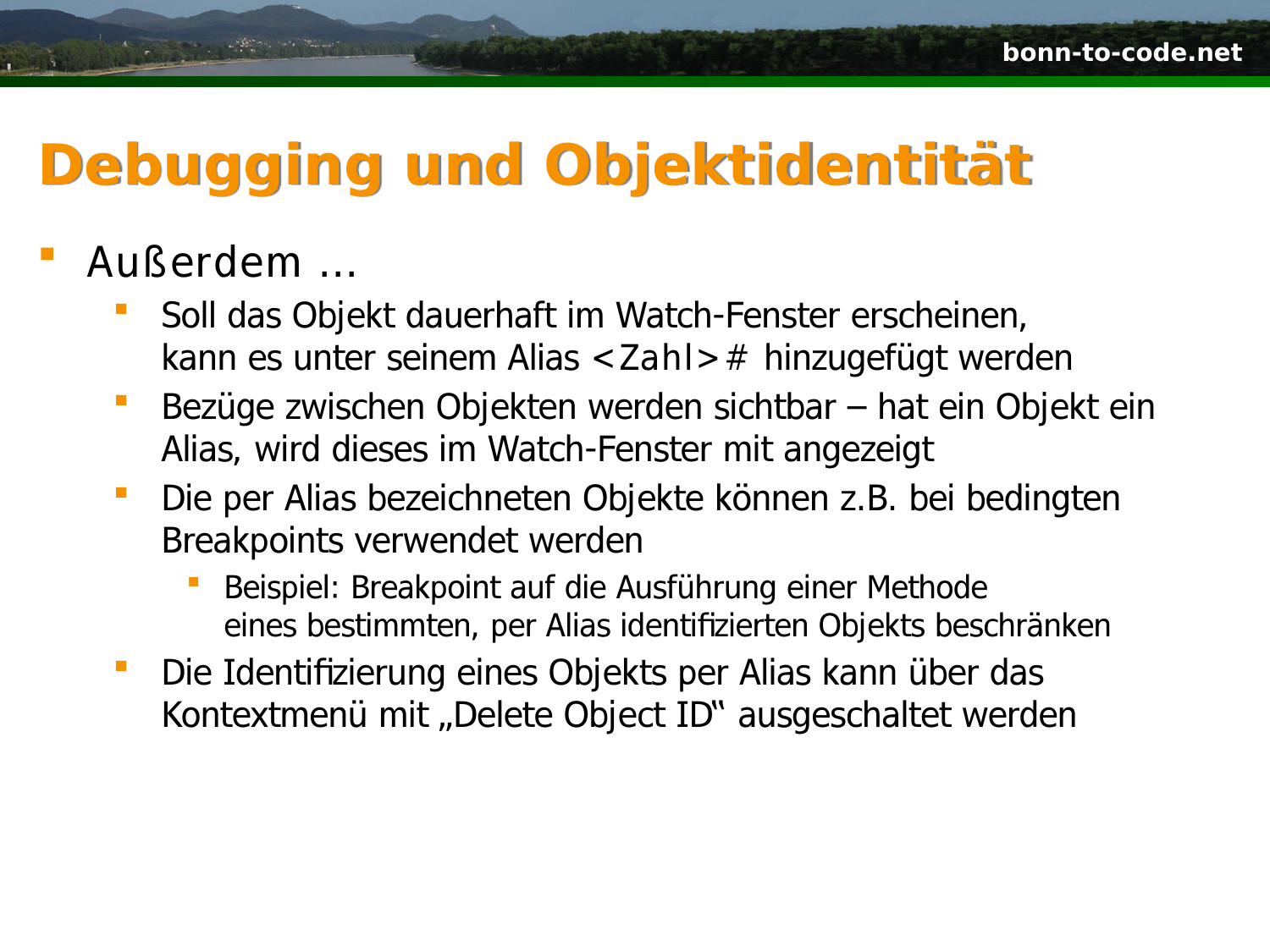

# Debugging und Objektidentität
Außerdem ...
Soll das Objekt dauerhaft im Watch-Fenster erscheinen,
kann es unter seinem Alias <Zahl># hinzugefügt werden
Bezüge zwischen Objekten werden sichtbar – hat ein Objekt ein Alias, wird dieses im Watch-Fenster mit angezeigt
Die per Alias bezeichneten Objekte können z.B. bei bedingten Breakpoints verwendet werden
Beispiel: Breakpoint auf die Ausführung einer Methode
eines bestimmten, per Alias identifizierten Objekts beschränken
Die Identifizierung eines Objekts per Alias kann über das Kontextmenü mit „Delete Object ID“ ausgeschaltet werden